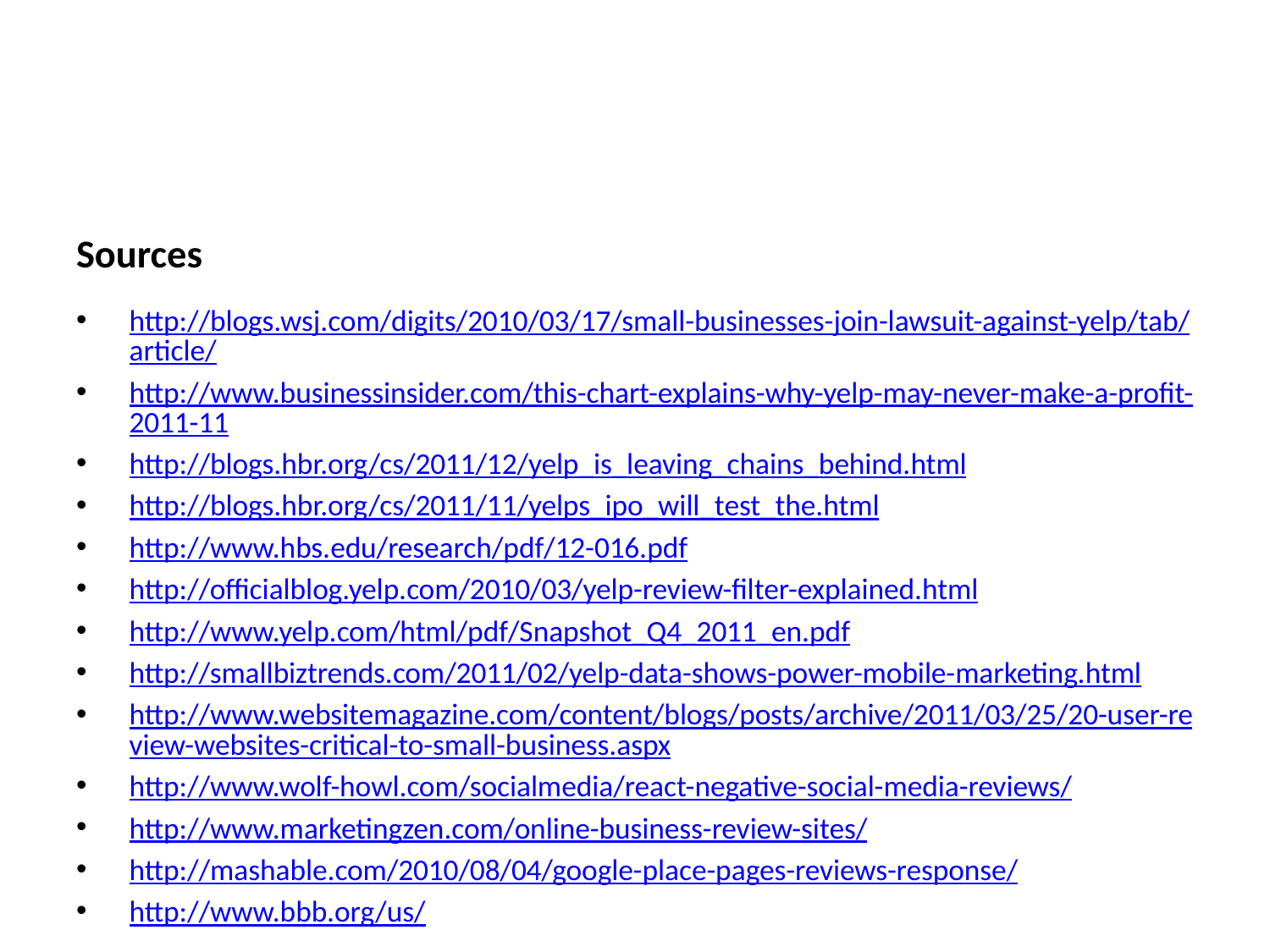

Sources

http://blogs.wsj.com/digits/2010/03/17/small-businesses-join-lawsuit-against-yelp/tab/article/
http://www.businessinsider.com/this-chart-explains-why-yelp-may-never-make-a-profit-2011-11
http://blogs.hbr.org/cs/2011/12/yelp_is_leaving_chains_behind.html
http://blogs.hbr.org/cs/2011/11/yelps_ipo_will_test_the.html
http://www.hbs.edu/research/pdf/12-016.pdf
http://officialblog.yelp.com/2010/03/yelp-review-filter-explained.html
http://www.yelp.com/html/pdf/Snapshot_Q4_2011_en.pdf
http://smallbiztrends.com/2011/02/yelp-data-shows-power-mobile-marketing.html
http://www.websitemagazine.com/content/blogs/posts/archive/2011/03/25/20-user-review-websites-critical-to-small-business.aspx
http://www.wolf-howl.com/socialmedia/react-negative-social-media-reviews/
http://www.marketingzen.com/online-business-review-sites/
http://mashable.com/2010/08/04/google-place-pages-reviews-response/
http://www.bbb.org/us/